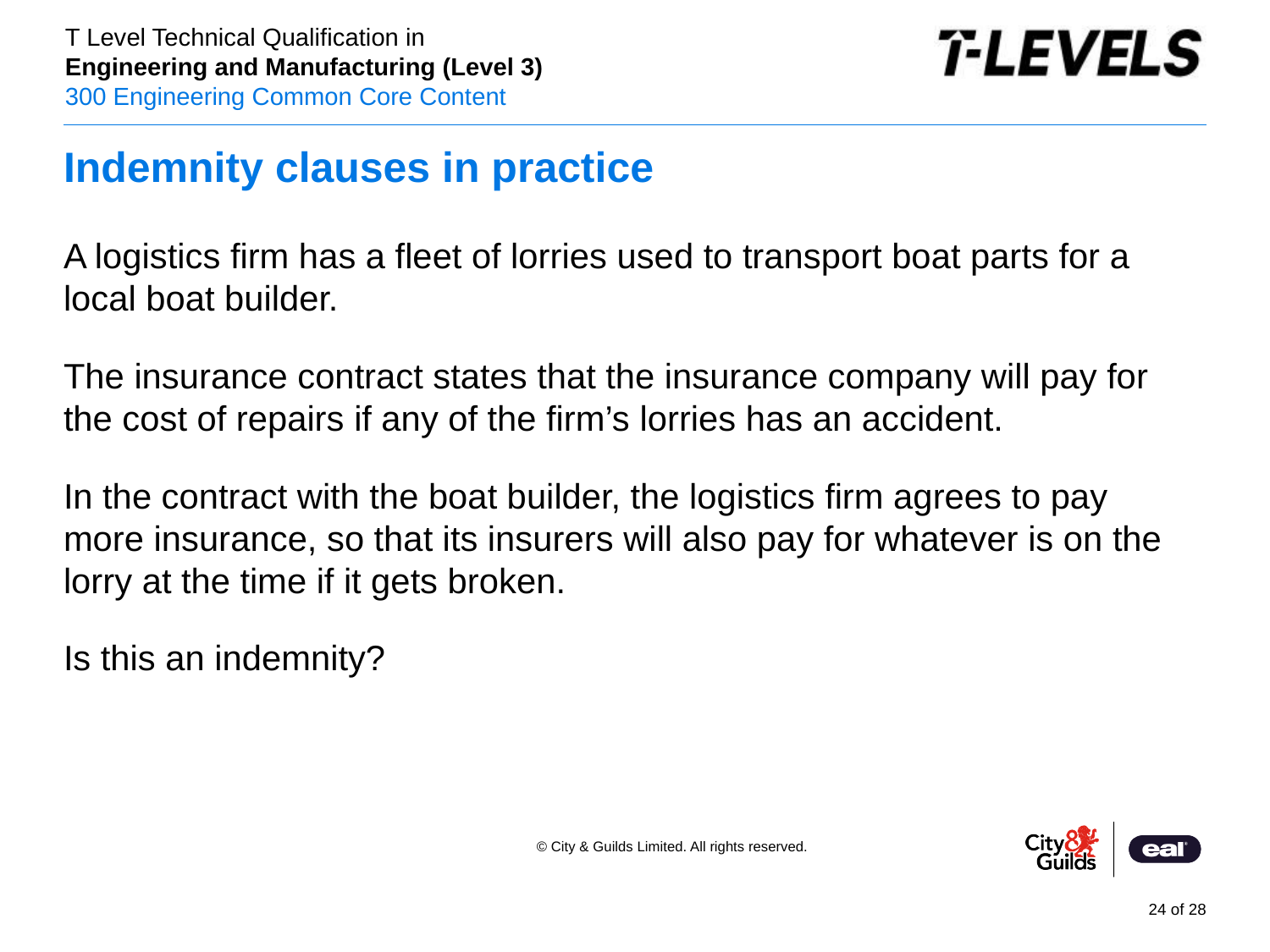

# Indemnity clauses in practice
A logistics firm has a fleet of lorries used to transport boat parts for a local boat builder.
The insurance contract states that the insurance company will pay for the cost of repairs if any of the firm’s lorries has an accident.
In the contract with the boat builder, the logistics firm agrees to pay more insurance, so that its insurers will also pay for whatever is on the lorry at the time if it gets broken.
Is this an indemnity?